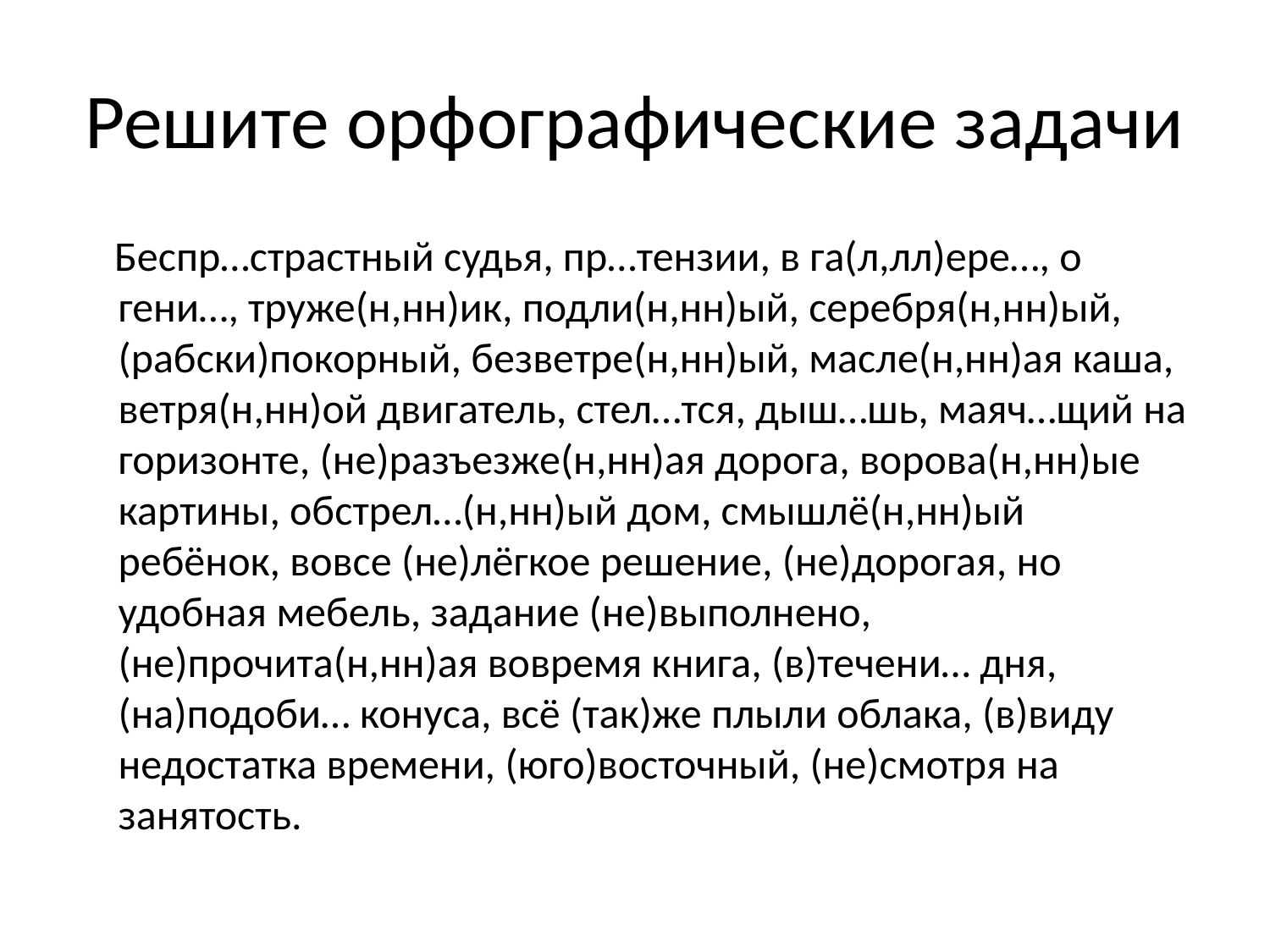

# Решите орфографические задачи
    Беспр…страстный судья, пр…тензии, в га(л,лл)ере…, о гени…, труже(н,нн)ик, подли(н,нн)ый, серебря(н,нн)ый, (рабски)покорный, безветре(н,нн)ый, масле(н,нн)ая каша, ветря(н,нн)ой двигатель, стел…тся, дыш…шь, маяч…щий на горизонте, (не)разъезже(н,нн)ая дорога, ворова(н,нн)ые картины, обстрел…(н,нн)ый дом, смышлё(н,нн)ый ребёнок, вовсе (не)лёгкое решение, (не)дорогая, но удобная мебель, задание (не)выполнено, (не)прочита(н,нн)ая вовремя книга, (в)течени… дня, (на)подоби… конуса, всё (так)же плыли облака, (в)виду недостатка времени, (юго)восточный, (не)смотря на занятость.